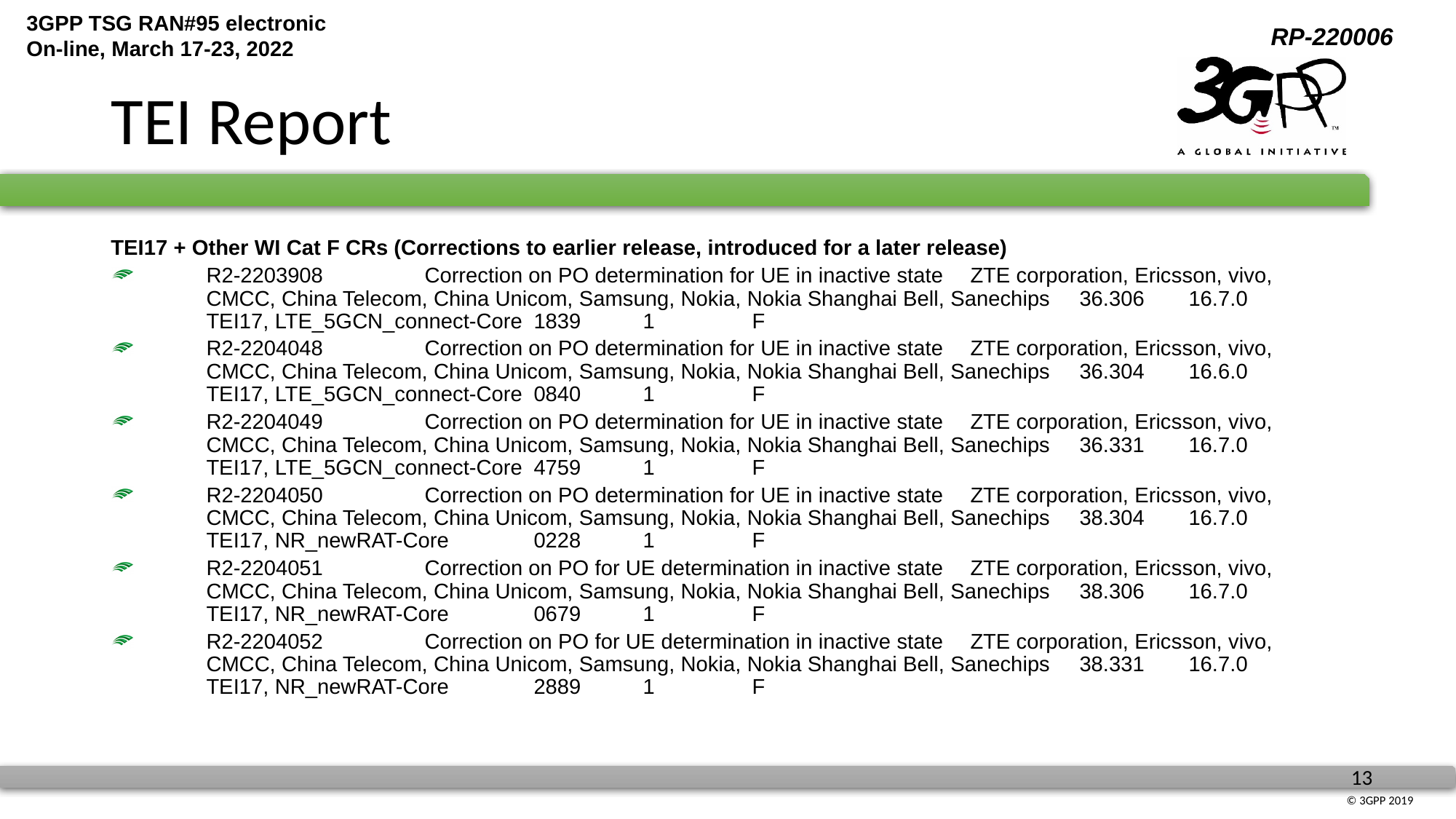

# TEI Report
TEI17 + Other WI Cat F CRs (Corrections to earlier release, introduced for a later release)
R2-2203908	Correction on PO determination for UE in inactive state	ZTE corporation, Ericsson, vivo, CMCC, China Telecom, China Unicom, Samsung, Nokia, Nokia Shanghai Bell, Sanechips	36.306	16.7.0	TEI17, LTE_5GCN_connect-Core	1839	1	F
R2-2204048	Correction on PO determination for UE in inactive state	ZTE corporation, Ericsson, vivo, CMCC, China Telecom, China Unicom, Samsung, Nokia, Nokia Shanghai Bell, Sanechips	36.304	16.6.0	TEI17, LTE_5GCN_connect-Core	0840	1	F
R2-2204049	Correction on PO determination for UE in inactive state	ZTE corporation, Ericsson, vivo, CMCC, China Telecom, China Unicom, Samsung, Nokia, Nokia Shanghai Bell, Sanechips	36.331	16.7.0	TEI17, LTE_5GCN_connect-Core	4759	1	F
R2-2204050	Correction on PO determination for UE in inactive state	ZTE corporation, Ericsson, vivo, CMCC, China Telecom, China Unicom, Samsung, Nokia, Nokia Shanghai Bell, Sanechips	38.304	16.7.0	TEI17, NR_newRAT-Core	0228	1	F
R2-2204051	Correction on PO for UE determination in inactive state	ZTE corporation, Ericsson, vivo, CMCC, China Telecom, China Unicom, Samsung, Nokia, Nokia Shanghai Bell, Sanechips	38.306	16.7.0	TEI17, NR_newRAT-Core	0679	1	F
R2-2204052	Correction on PO for UE determination in inactive state	ZTE corporation, Ericsson, vivo, CMCC, China Telecom, China Unicom, Samsung, Nokia, Nokia Shanghai Bell, Sanechips	38.331	16.7.0	TEI17, NR_newRAT-Core	2889	1	F